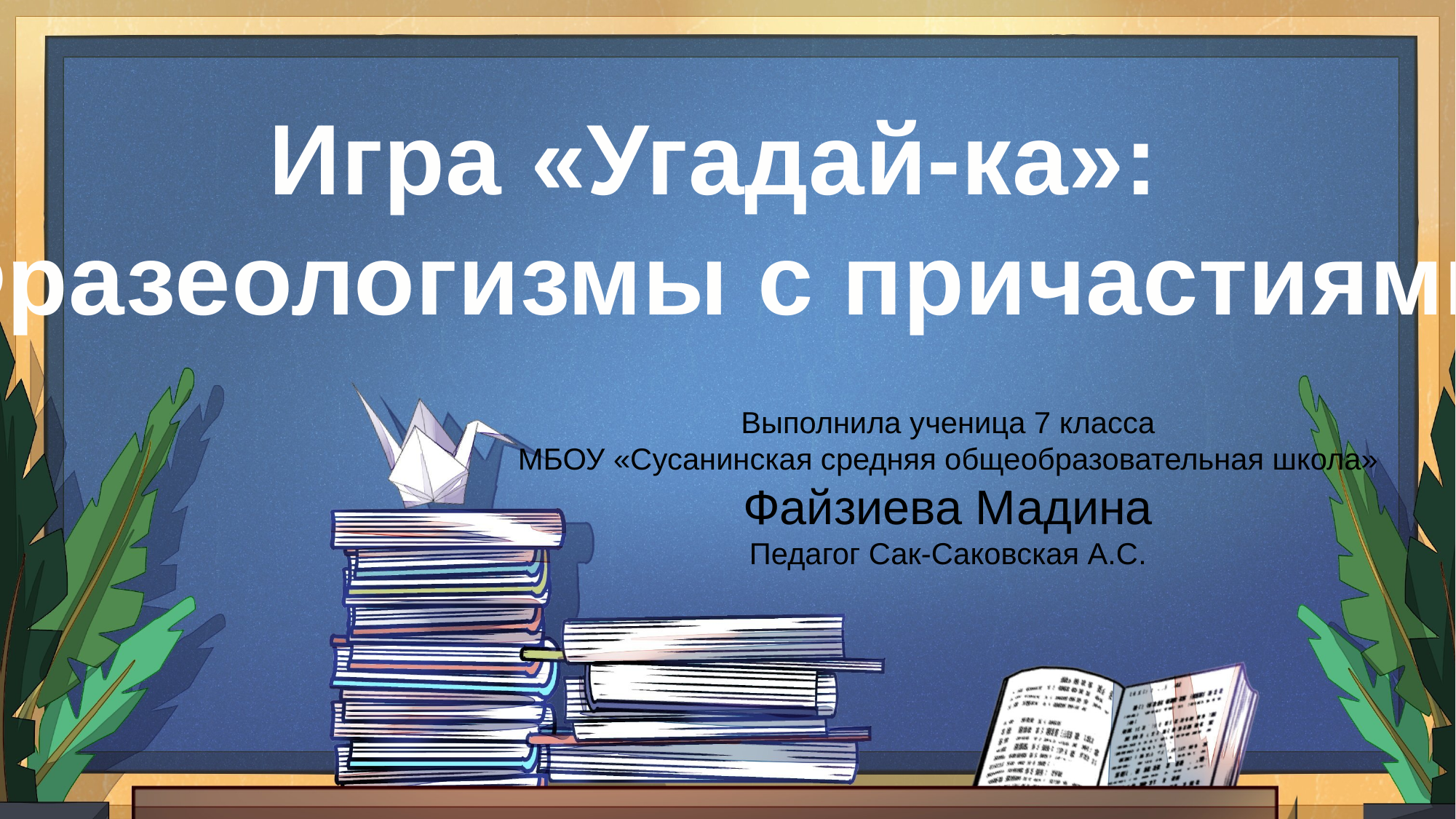

Игра «Угадай-ка»:
Фразеологизмы с причастиями
Выполнила ученица 7 класса
МБОУ «Сусанинская средняя общеобразовательная школа»
Файзиева Мадина
Педагог Сак-Саковская А.С.